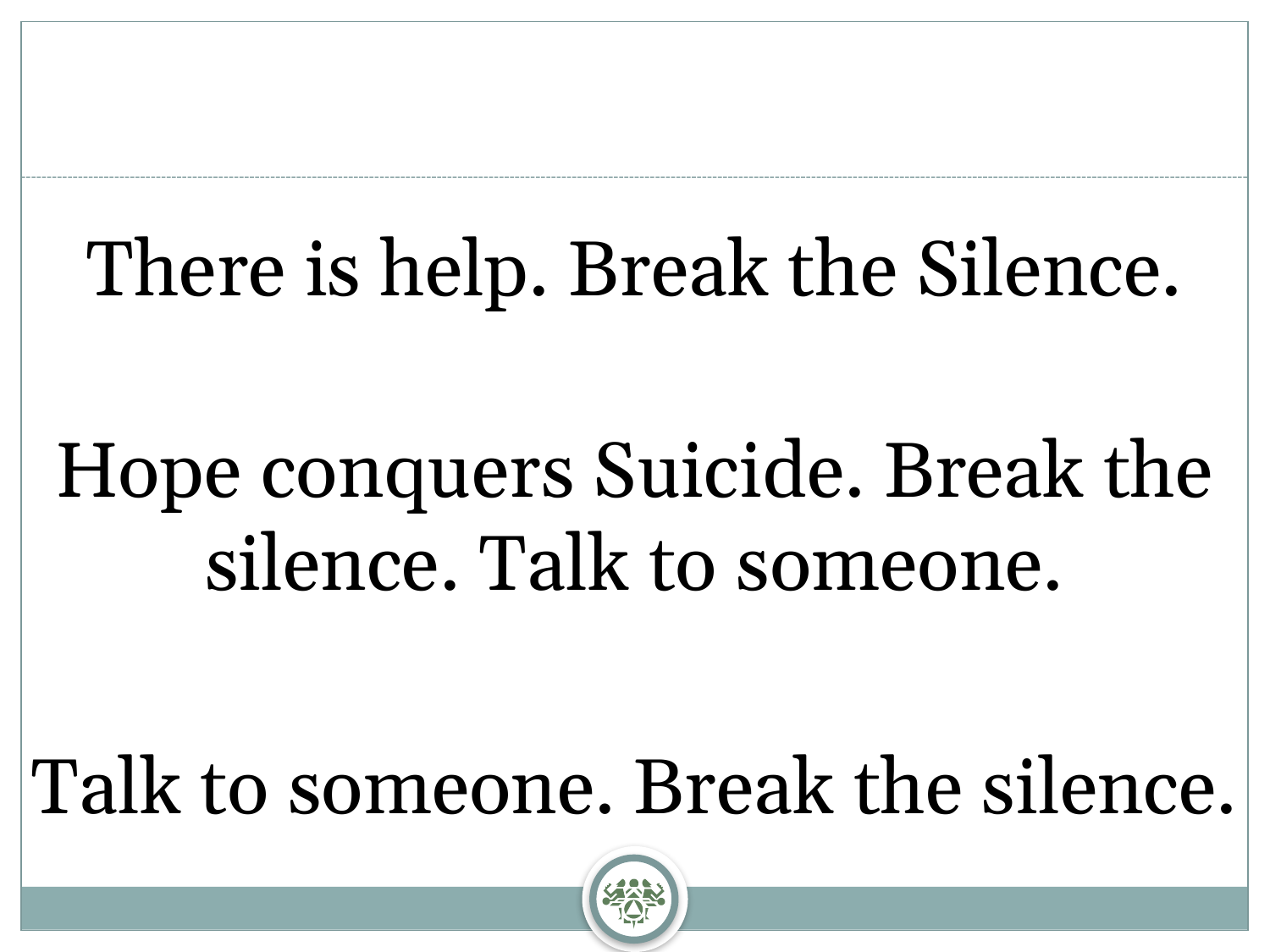

# There is help. Break the Silence.
Hope conquers Suicide. Break the silence. Talk to someone.
Talk to someone. Break the silence.